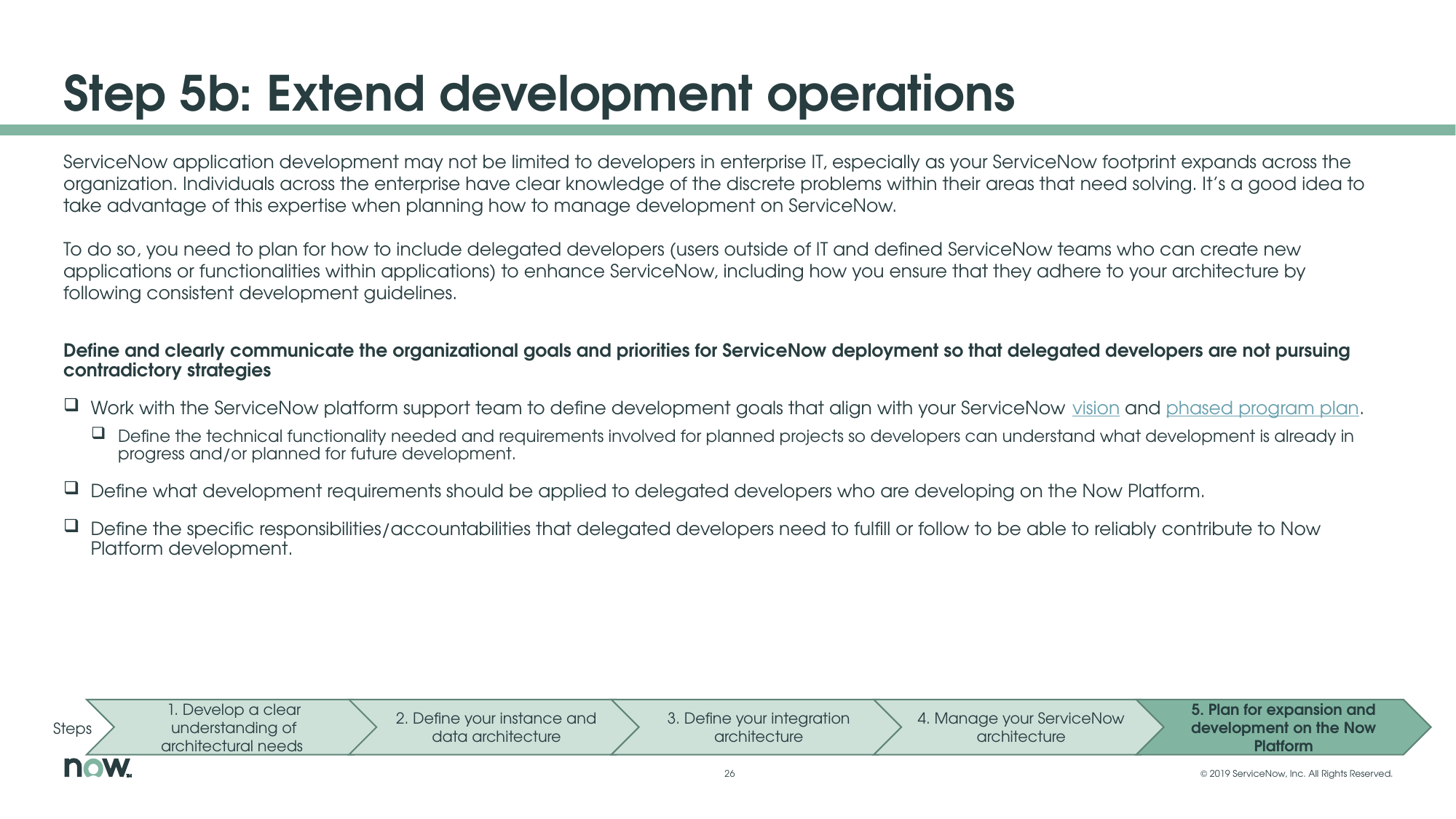

# Step 5b: Extend development operations

ServiceNow application development may not be limited to developers in enterprise IT, especially as your ServiceNow footprint expands across the organization. Individuals across the enterprise have clear knowledge of the discrete problems within their areas that need solving. It’s a good idea to take advantage of this expertise when planning how to manage development on ServiceNow.

To do so, you need to plan for how to include delegated developers (users outside of IT and defined ServiceNow teams who can create new applications or functionalities within applications) to enhance ServiceNow, including how you ensure that they adhere to your architecture by following consistent development guidelines.
Define and clearly communicate the organizational goals and priorities for ServiceNow deployment so that delegated developers are not pursuing contradictory strategies
Work with the ServiceNow platform support team to define development goals that align with your ServiceNow vision and phased program plan.
Define the technical functionality needed and requirements involved for planned projects so developers can understand what development is already in progress and/or planned for future development.
Define what development requirements should be applied to delegated developers who are developing on the Now Platform.
Define the specific responsibilities/accountabilities that delegated developers need to fulfill or follow to be able to reliably contribute to Now Platform development.
1. Develop a clear understanding of architectural needs
2. Define your instance and data architecture
3. Define your integration architecture
4. Manage your ServiceNow architecture
5. Plan for expansion and development on the Now Platform
Steps